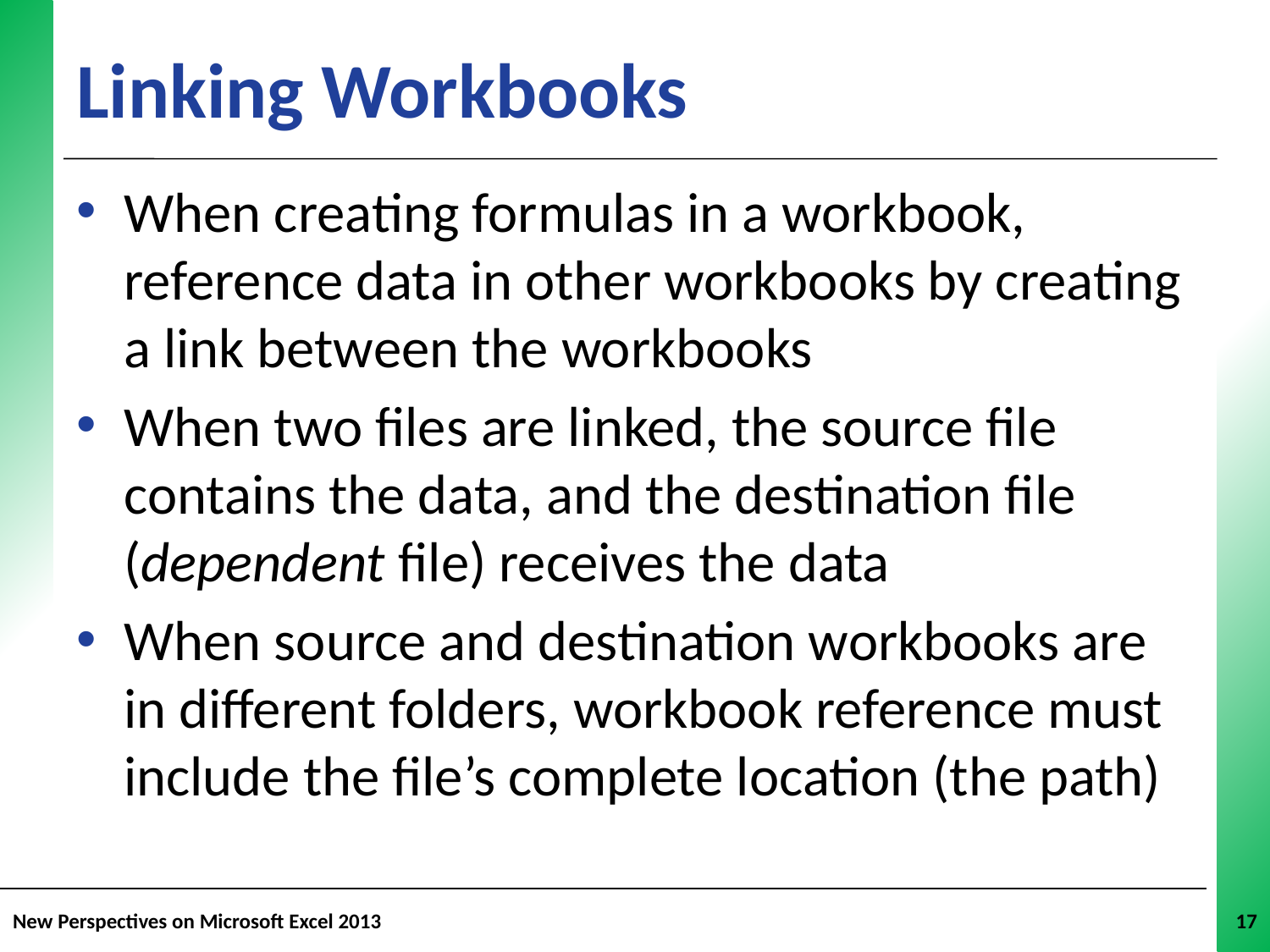

# Linking Workbooks
When creating formulas in a workbook, reference data in other workbooks by creating a link between the workbooks
When two files are linked, the source file contains the data, and the destination file (dependent file) receives the data
When source and destination workbooks are in different folders, workbook reference must include the file’s complete location (the path)
New Perspectives on Microsoft Excel 2013
17